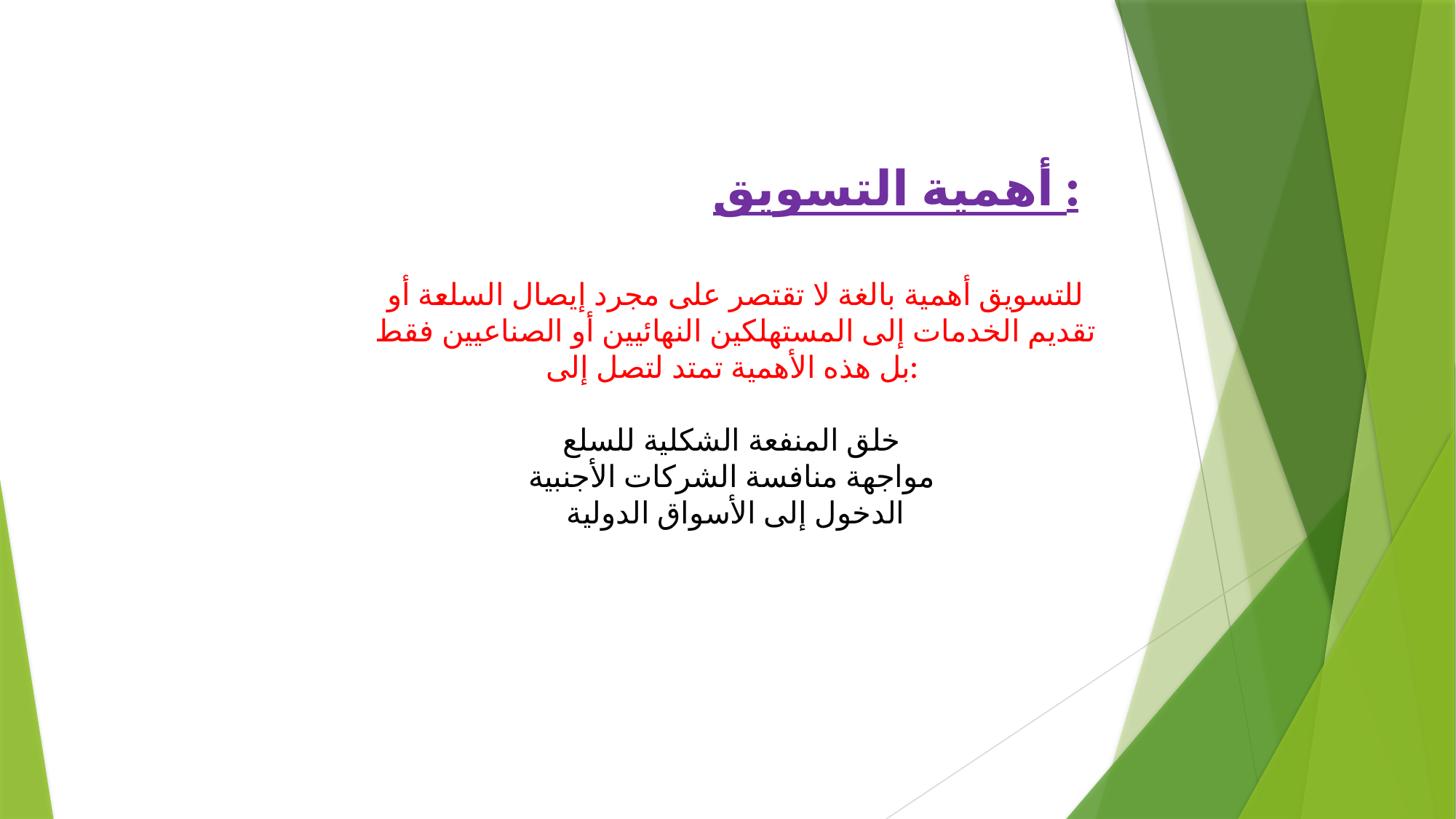

أهمية التسويق :
للتسويق أهمية بالغة لا تقتصر على مجرد إيصال السلعة أو تقديم الخدمات إلى المستهلكين النهائيين أو الصناعيين فقط بل هذه الأهمية تمتد لتصل إلى:

خلق المنفعة الشكلية للسلع
مواجهة منافسة الشركات الأجنبية
الدخول إلى الأسواق الدولية